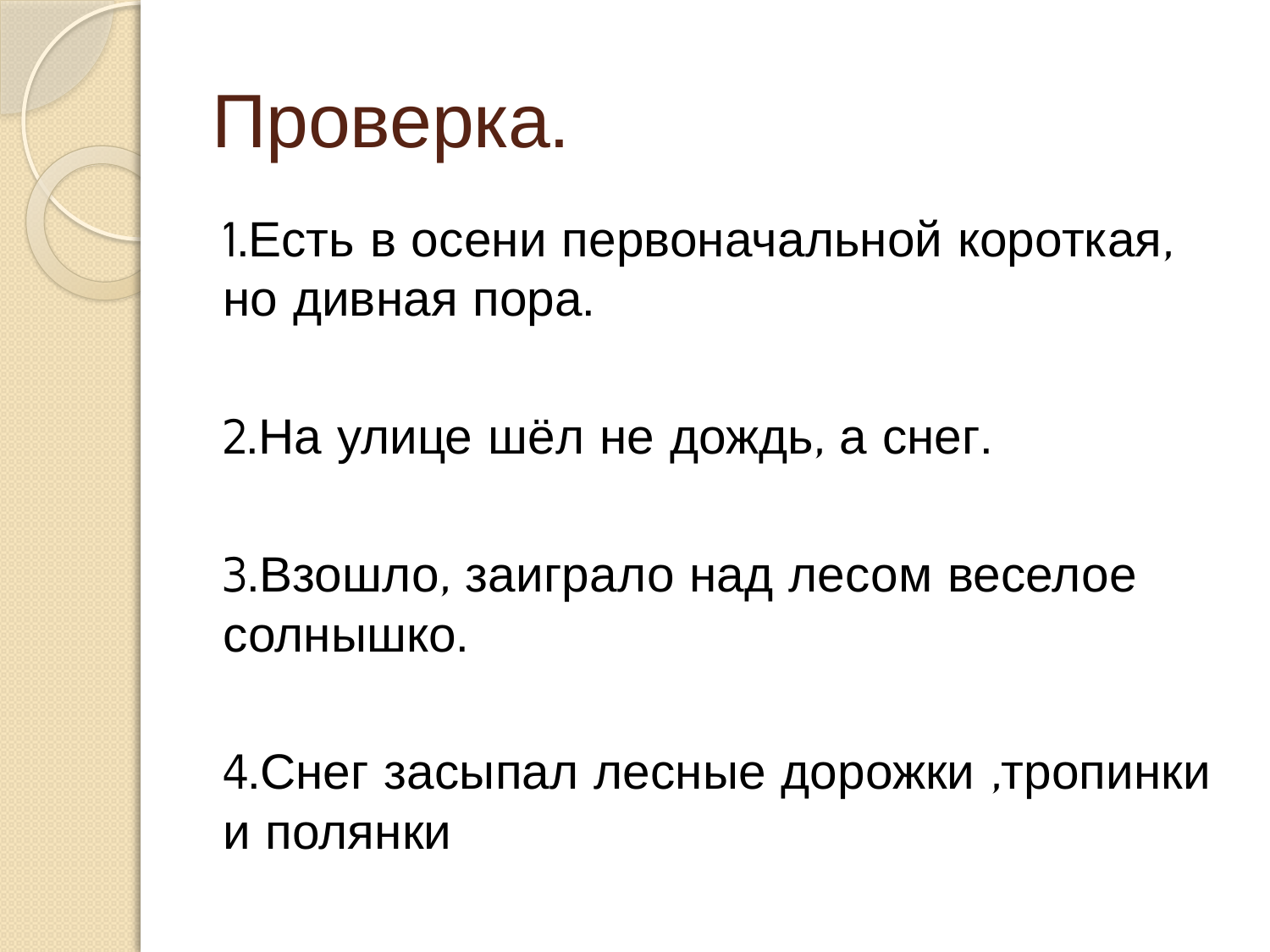

# Проверка.
1.Есть в осени первоначальной короткая, но дивная пора.

2.На улице шёл не дождь, а снег.

3.Взошло, заиграло над лесом веселое солнышко.

4.Снег засыпал лесные дорожки ,тропинки и полянки